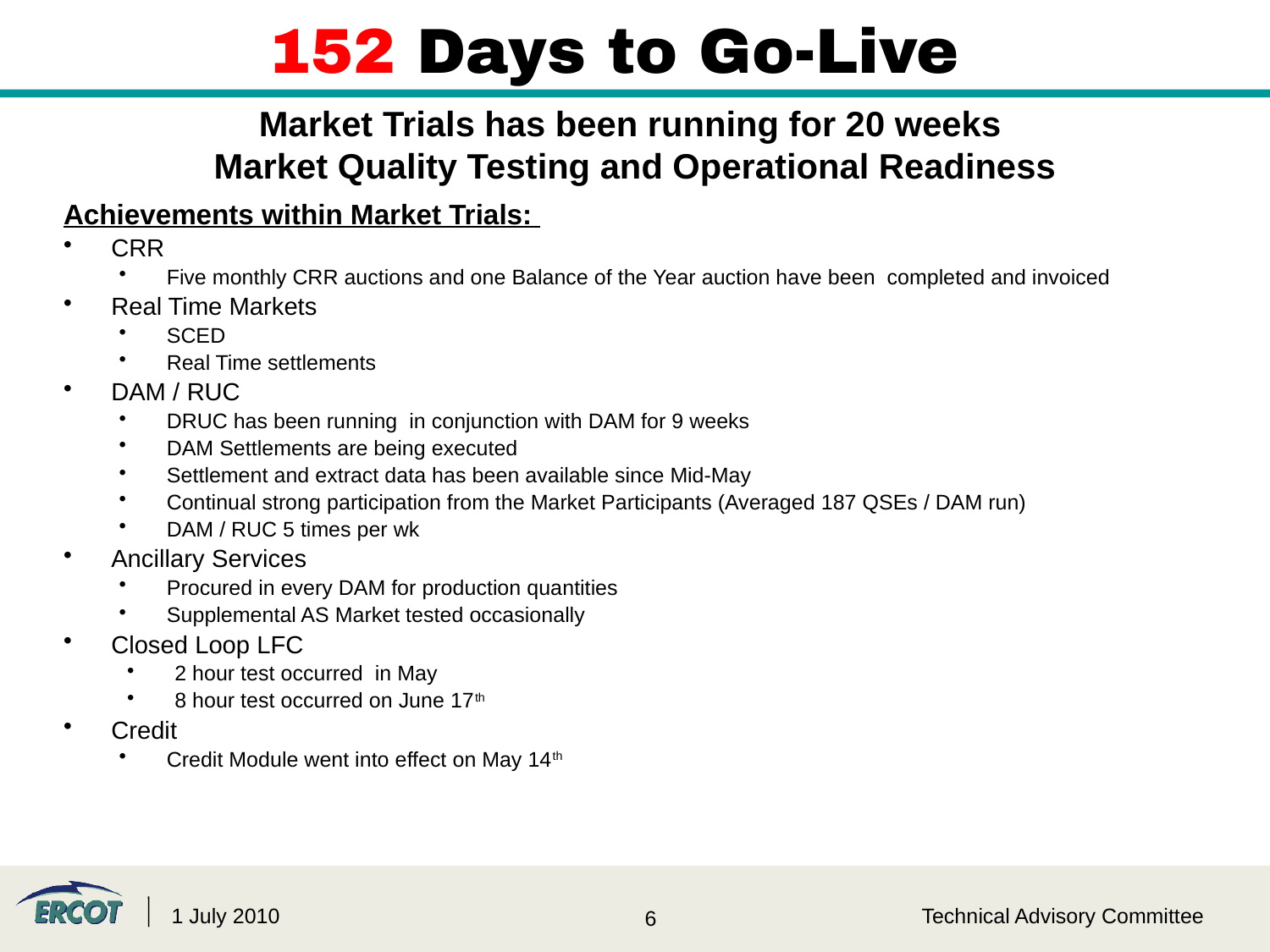

# 152 Days to Go-Live
Market Trials has been running for 20 weeks
Market Quality Testing and Operational Readiness

Achievements within Market Trials:
CRR
Five monthly CRR auctions and one Balance of the Year auction have been  completed and invoiced
Real Time Markets
SCED
Real Time settlements
DAM / RUC
DRUC has been running  in conjunction with DAM for 9 weeks
DAM Settlements are being executed
Settlement and extract data has been available since Mid-May
Continual strong participation from the Market Participants (Averaged 187 QSEs / DAM run)
DAM / RUC 5 times per wk
Ancillary Services
Procured in every DAM for production quantities
Supplemental AS Market tested occasionally
Closed Loop LFC
2 hour test occurred  in May
8 hour test occurred on June 17th
Credit
Credit Module went into effect on May 14th

1 July 2010
Technical Advisory Committee